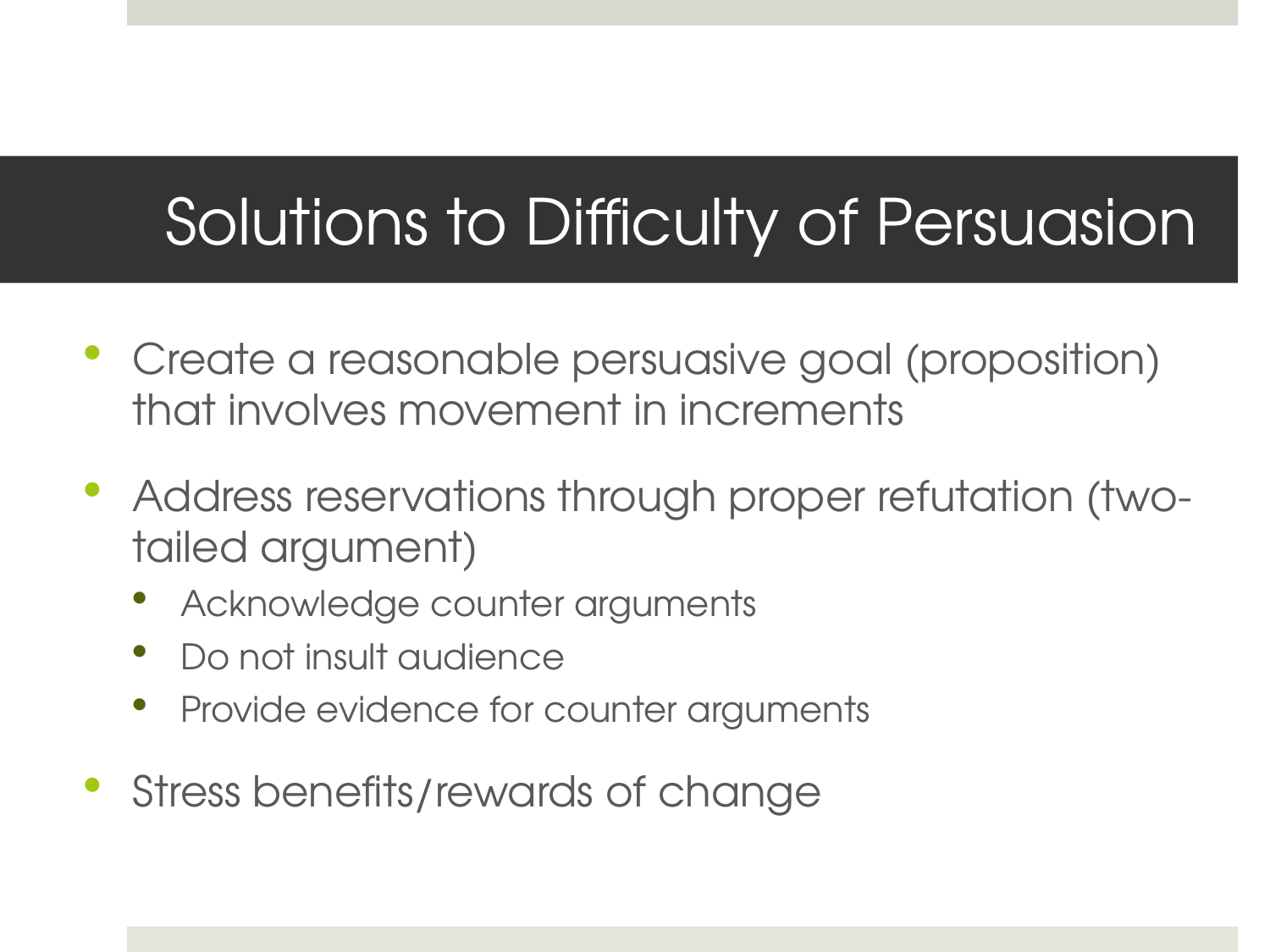

# Solutions to Difficulty of Persuasion
Create a reasonable persuasive goal (proposition) that involves movement in increments
Address reservations through proper refutation (two-tailed argument)
Acknowledge counter arguments
Do not insult audience
Provide evidence for counter arguments
Stress benefits/rewards of change